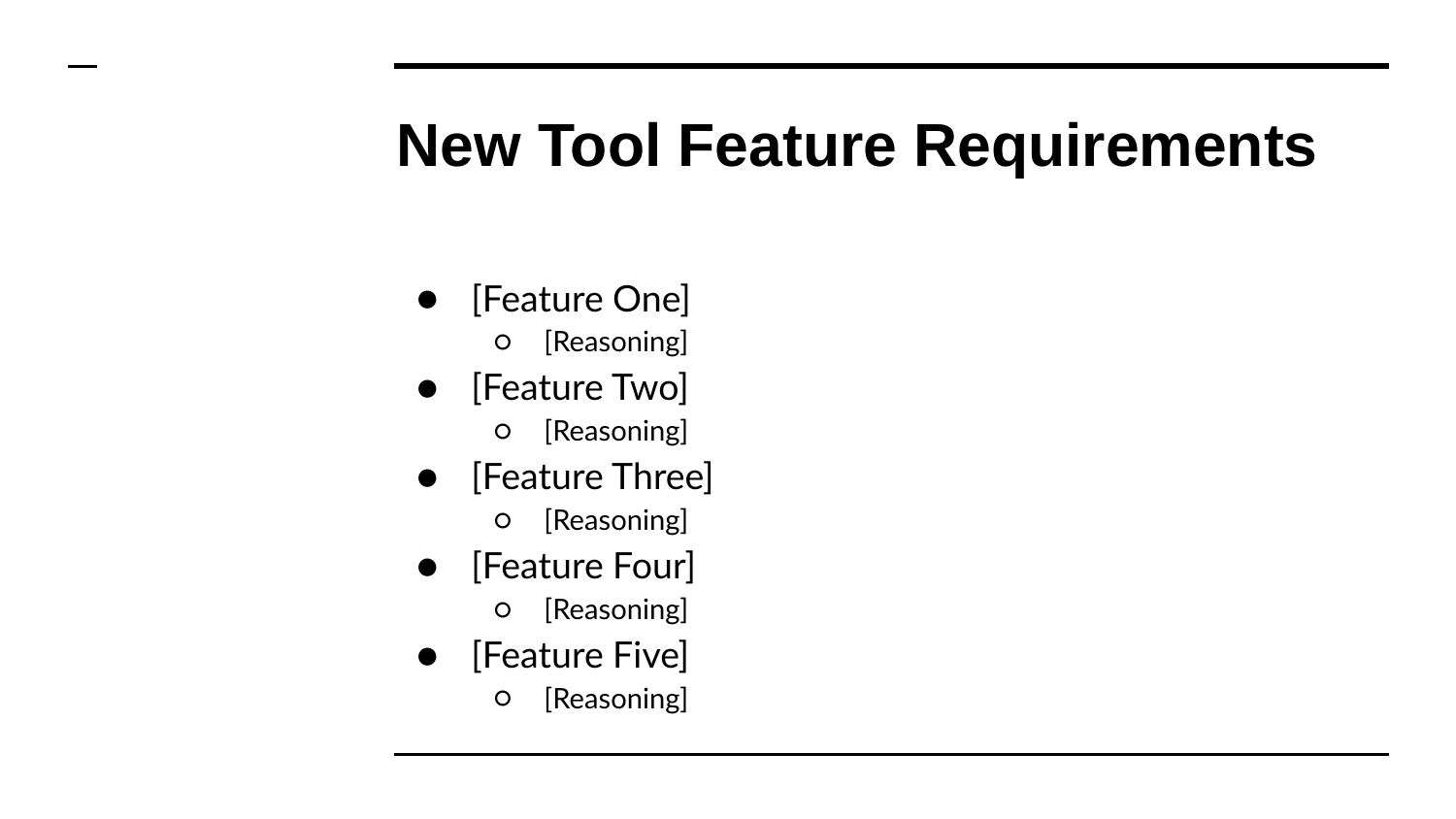

# New Tool Feature Requirements
[Feature One]
[Reasoning]
[Feature Two]
[Reasoning]
[Feature Three]
[Reasoning]
[Feature Four]
[Reasoning]
[Feature Five]
[Reasoning]